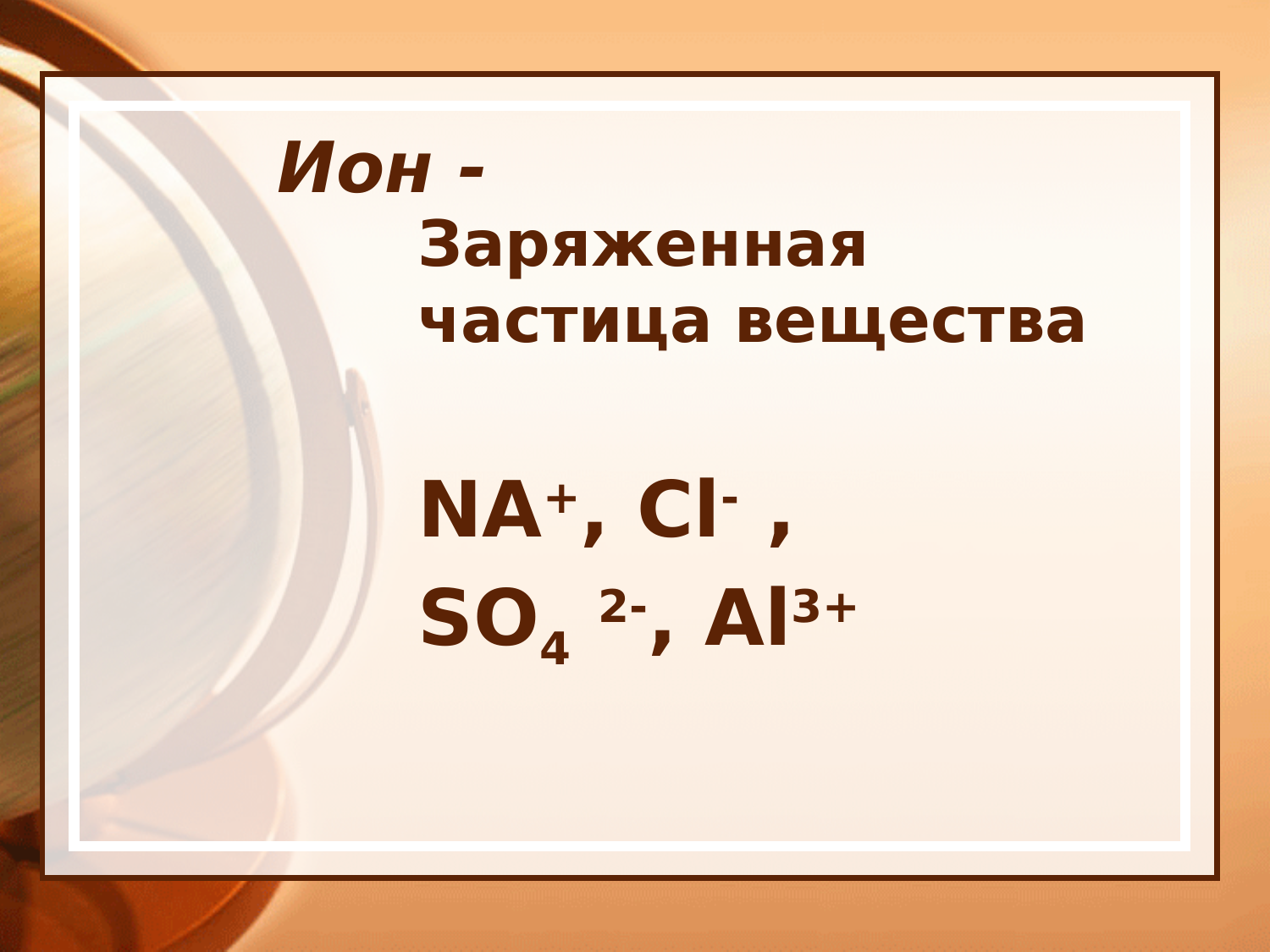

# Ион -
Заряженная частица вещества

NA+, Cl- ,
SO4 2-, Al3+